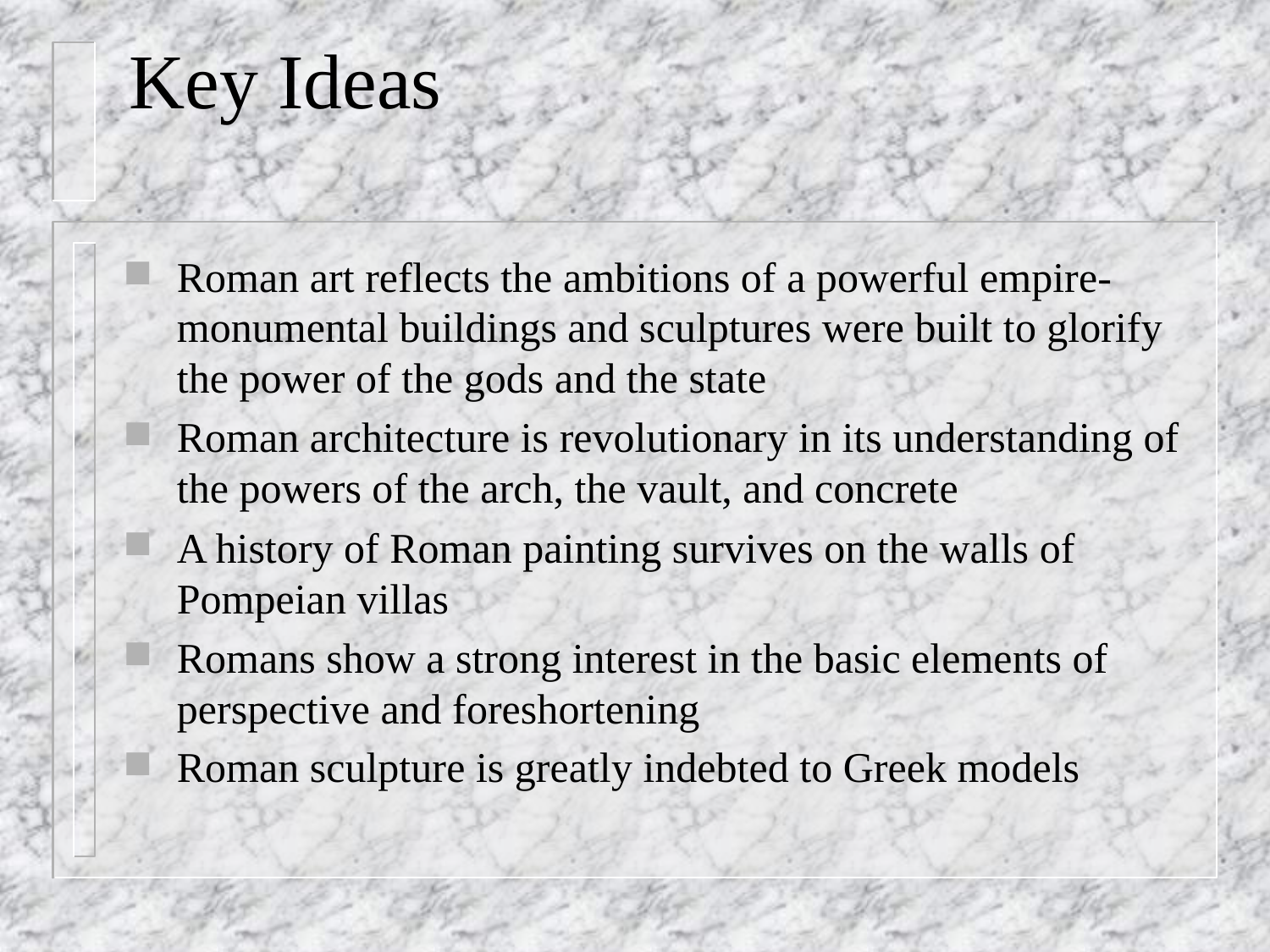

# Key Ideas
Roman art reflects the ambitions of a powerful empire-monumental buildings and sculptures were built to glorify the power of the gods and the state
Roman architecture is revolutionary in its understanding of the powers of the arch, the vault, and concrete
A history of Roman painting survives on the walls of Pompeian villas
Romans show a strong interest in the basic elements of perspective and foreshortening
Roman sculpture is greatly indebted to Greek models